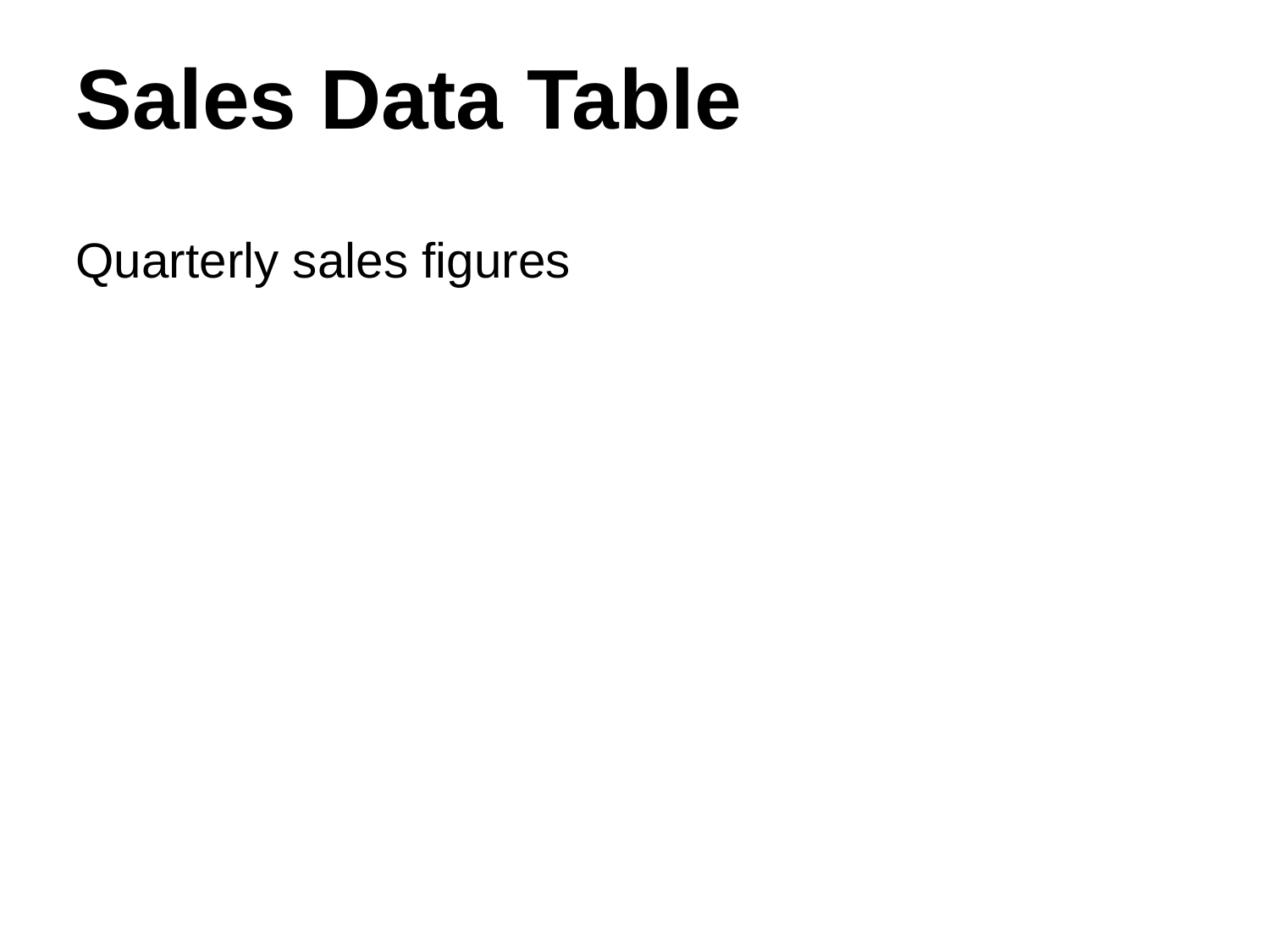

# Sales Data Table
Quarterly sales figures